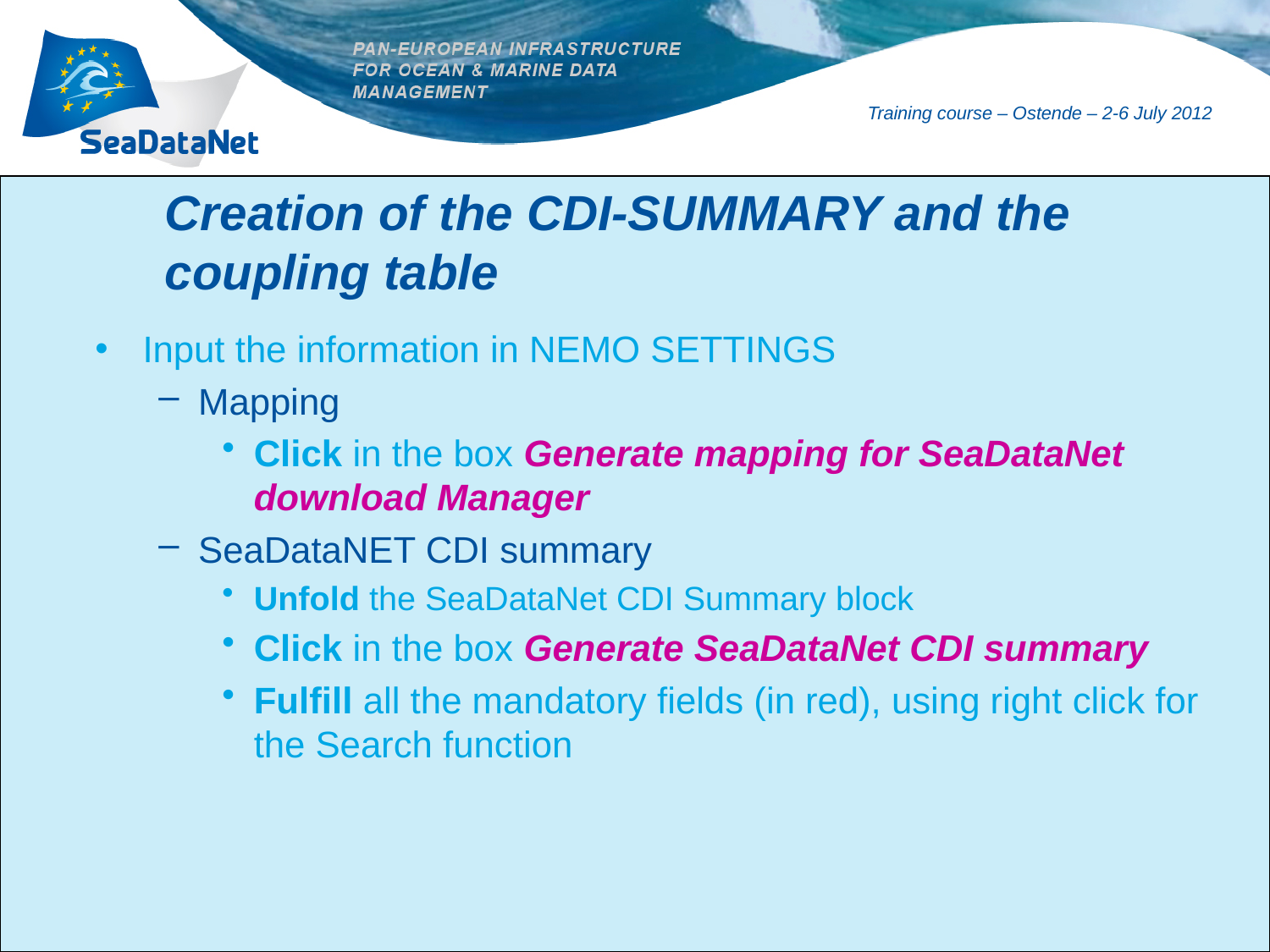

# Creation of the CDI-SUMMARY and the coupling table
Input the information in NEMO SETTINGS
Mapping
Click in the box Generate mapping for SeaDataNet download Manager
SeaDataNET CDI summary
Unfold the SeaDataNet CDI Summary block
Click in the box Generate SeaDataNet CDI summary
Fulfill all the mandatory fields (in red), using right click for the Search function